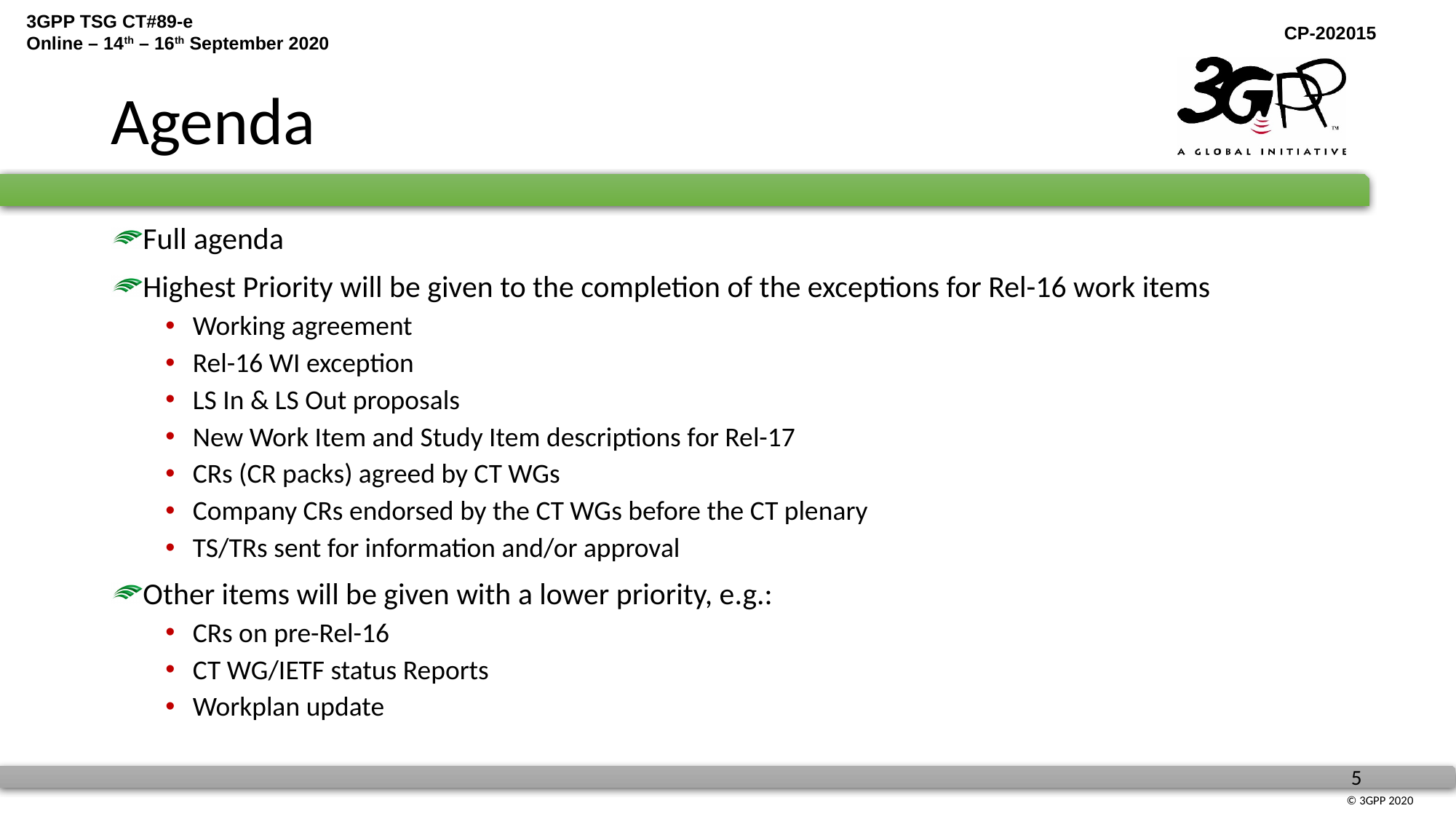

# Agenda
Full agenda
Highest Priority will be given to the completion of the exceptions for Rel-16 work items
Working agreement
Rel-16 WI exception
LS In & LS Out proposals
New Work Item and Study Item descriptions for Rel-17
CRs (CR packs) agreed by CT WGs
Company CRs endorsed by the CT WGs before the CT plenary
TS/TRs sent for information and/or approval
Other items will be given with a lower priority, e.g.:
CRs on pre-Rel-16
CT WG/IETF status Reports
Workplan update